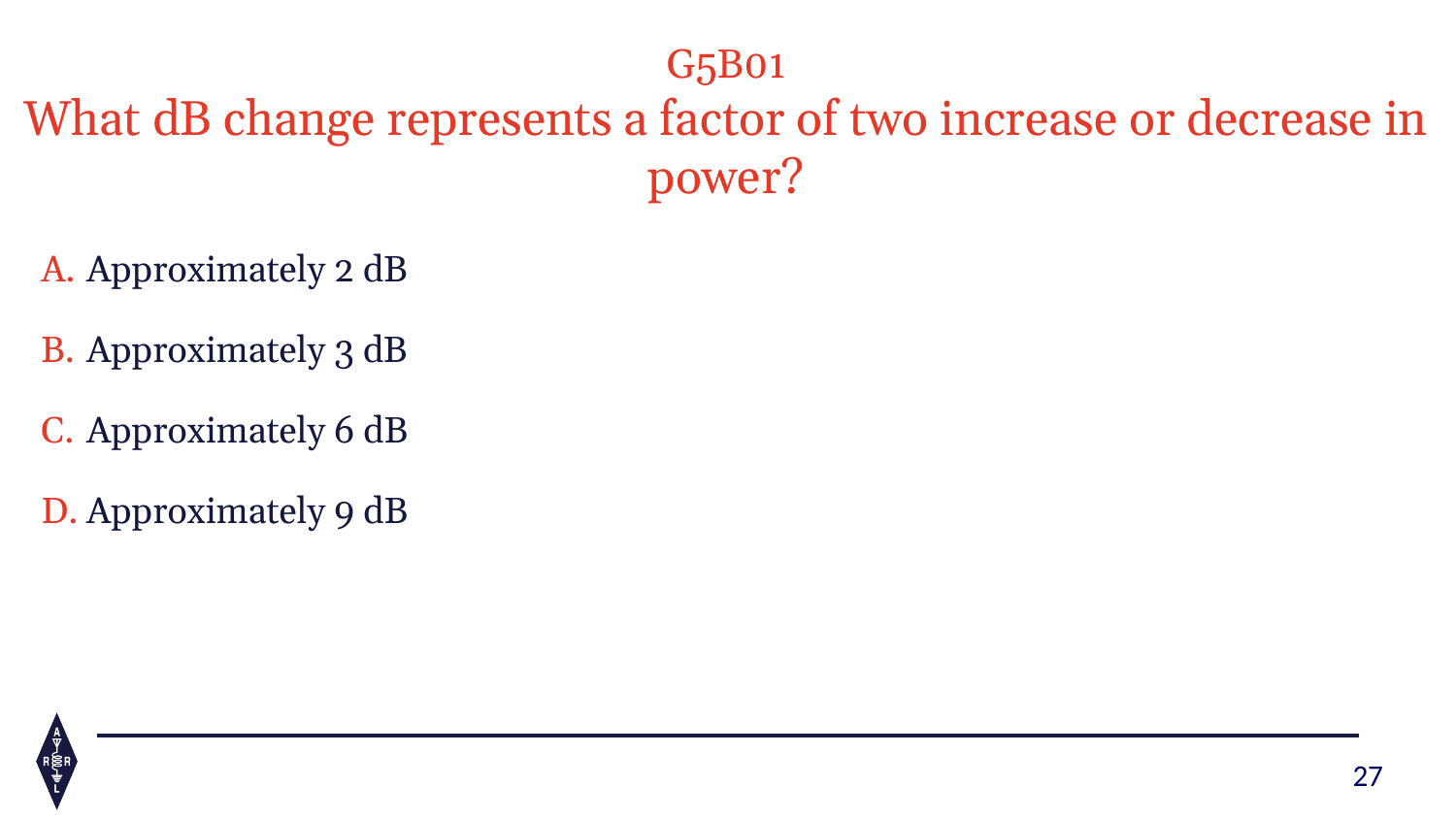

G5B01
What dB change represents a factor of two increase or decrease in power?
Approximately 2 dB
Approximately 3 dB
Approximately 6 dB
Approximately 9 dB
27